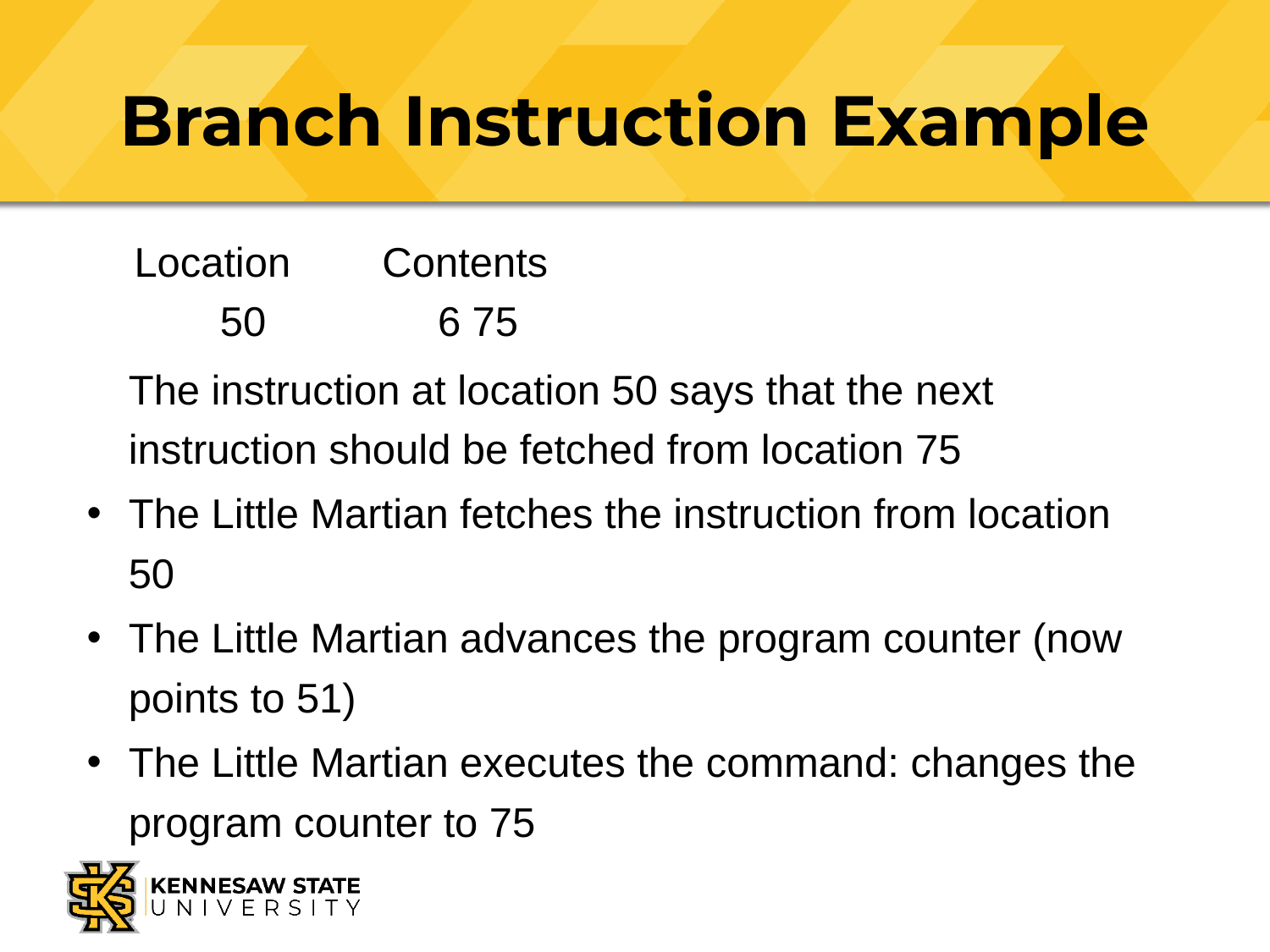

# Branch Instruction Example
    Location        Contents
        50               6 75
	The instruction at location 50 says that the next instruction should be fetched from location 75
The Little Martian fetches the instruction from location 50
The Little Martian advances the program counter (now points to 51)
The Little Martian executes the command: changes the program counter to 75